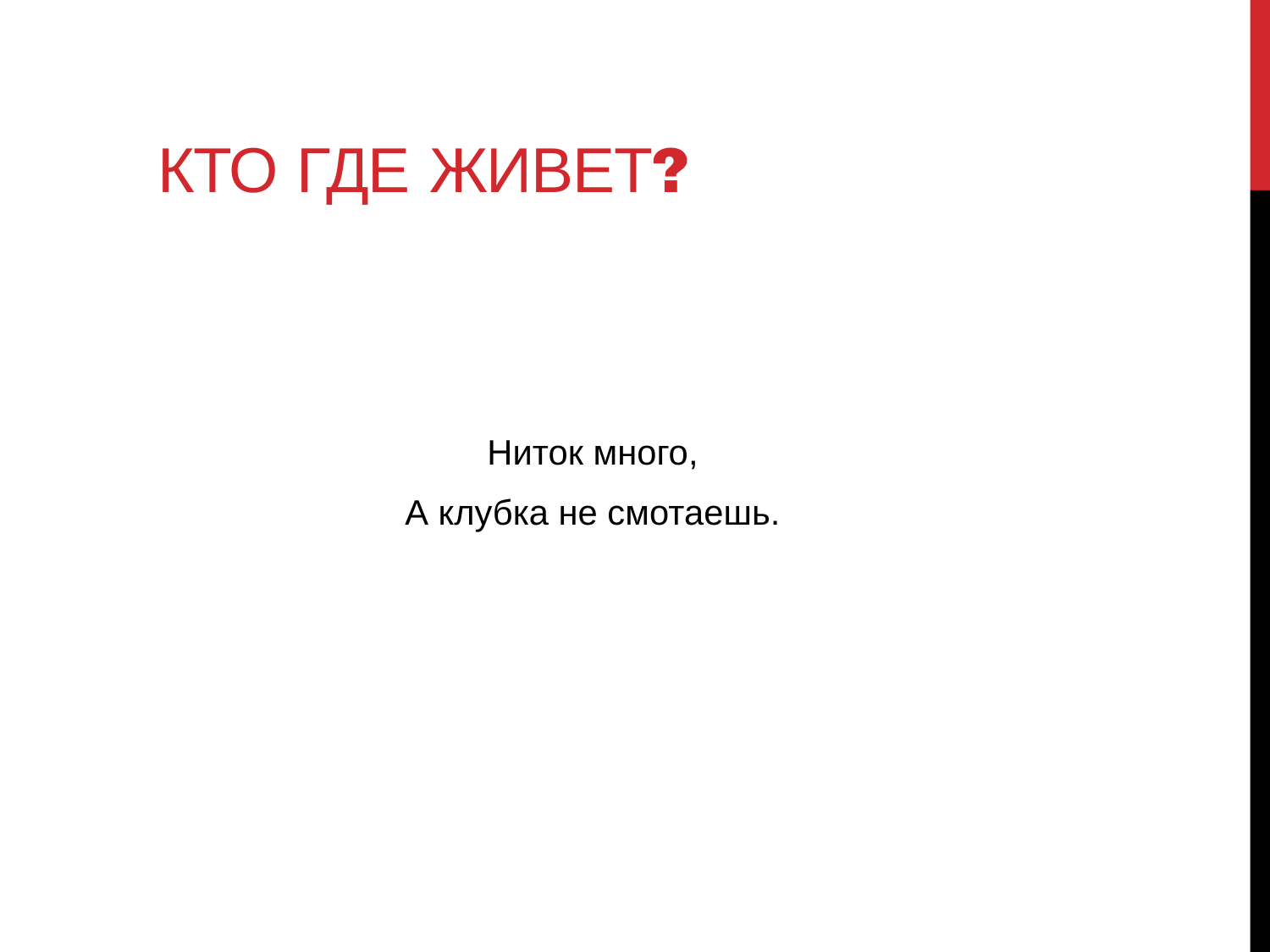

# Кто где живет?

Ниток много,
А клубка не смотаешь.